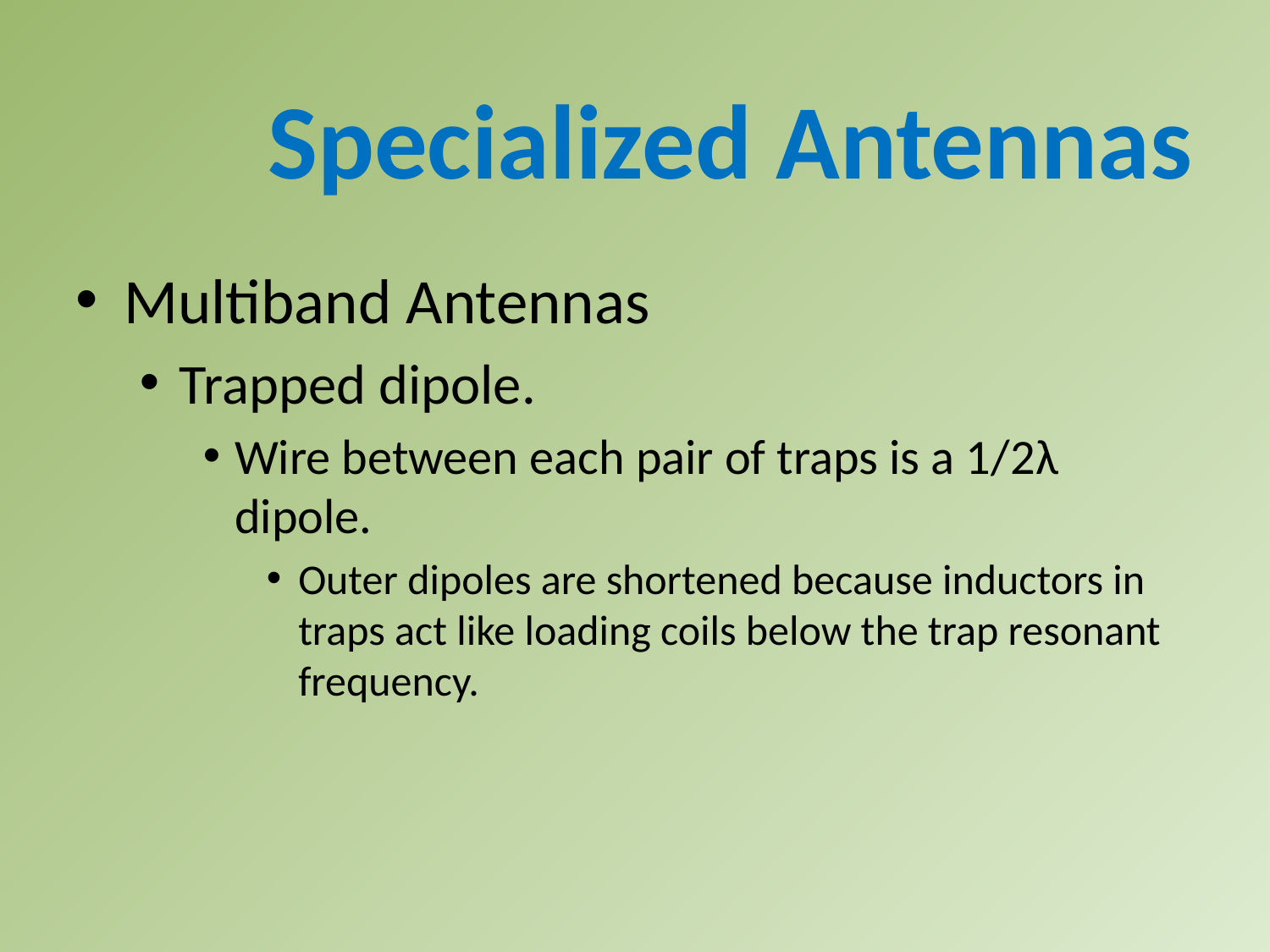

Specialized Antennas
Multiband Antennas
Trapped dipole.
Wire between each pair of traps is a 1/2λ dipole.
Outer dipoles are shortened because inductors in traps act like loading coils below the trap resonant frequency.